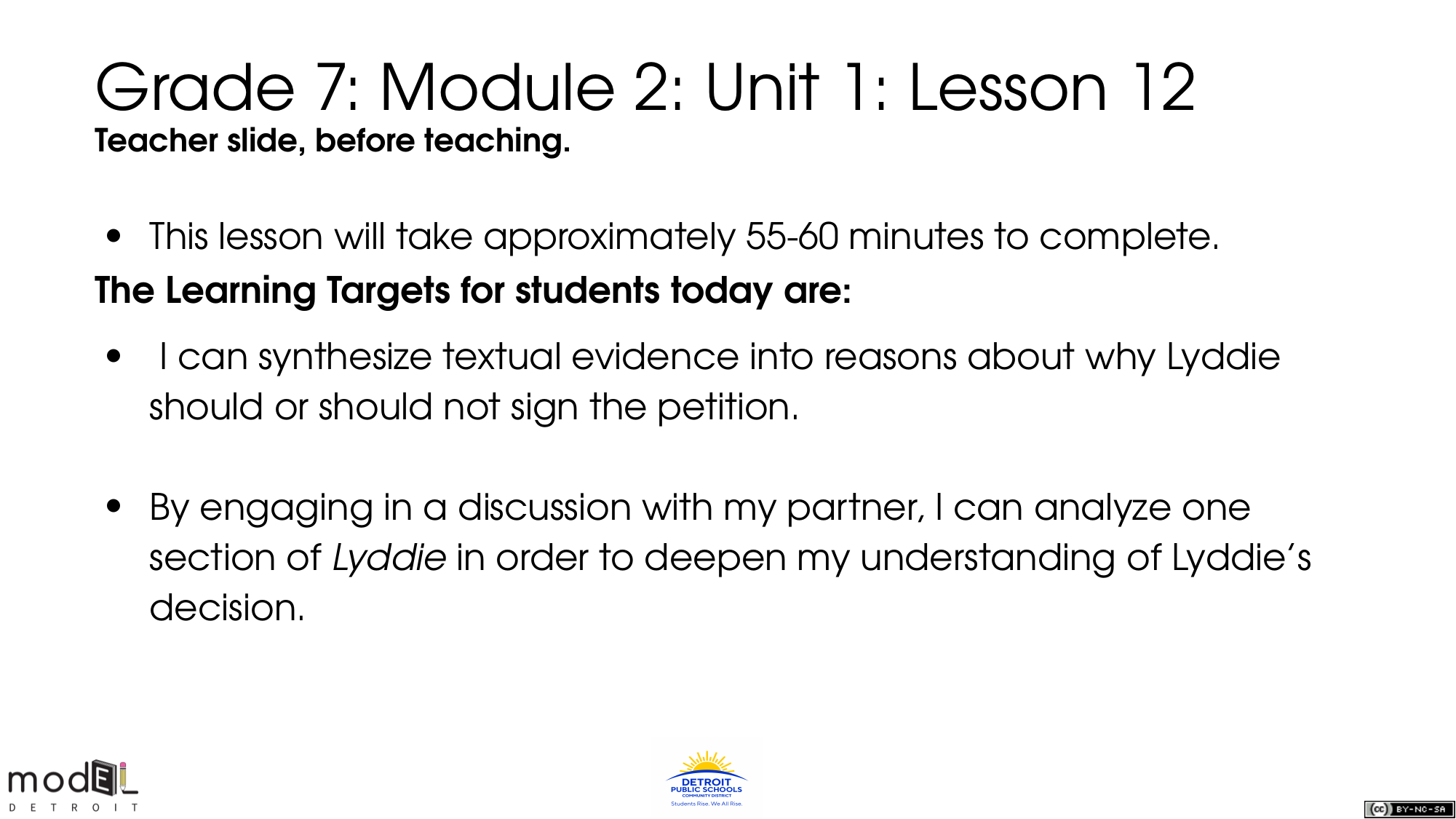

# Grade 7: Module 2: Unit 1: Lesson 12
Teacher slide, before teaching.
This lesson will take approximately 55-60 minutes to complete.
The Learning Targets for students today are:
 I can synthesize textual evidence into reasons about why Lyddie should or should not sign the petition.

By engaging in a discussion with my partner, I can analyze one section of Lyddie in order to deepen my understanding of Lyddie’s decision.